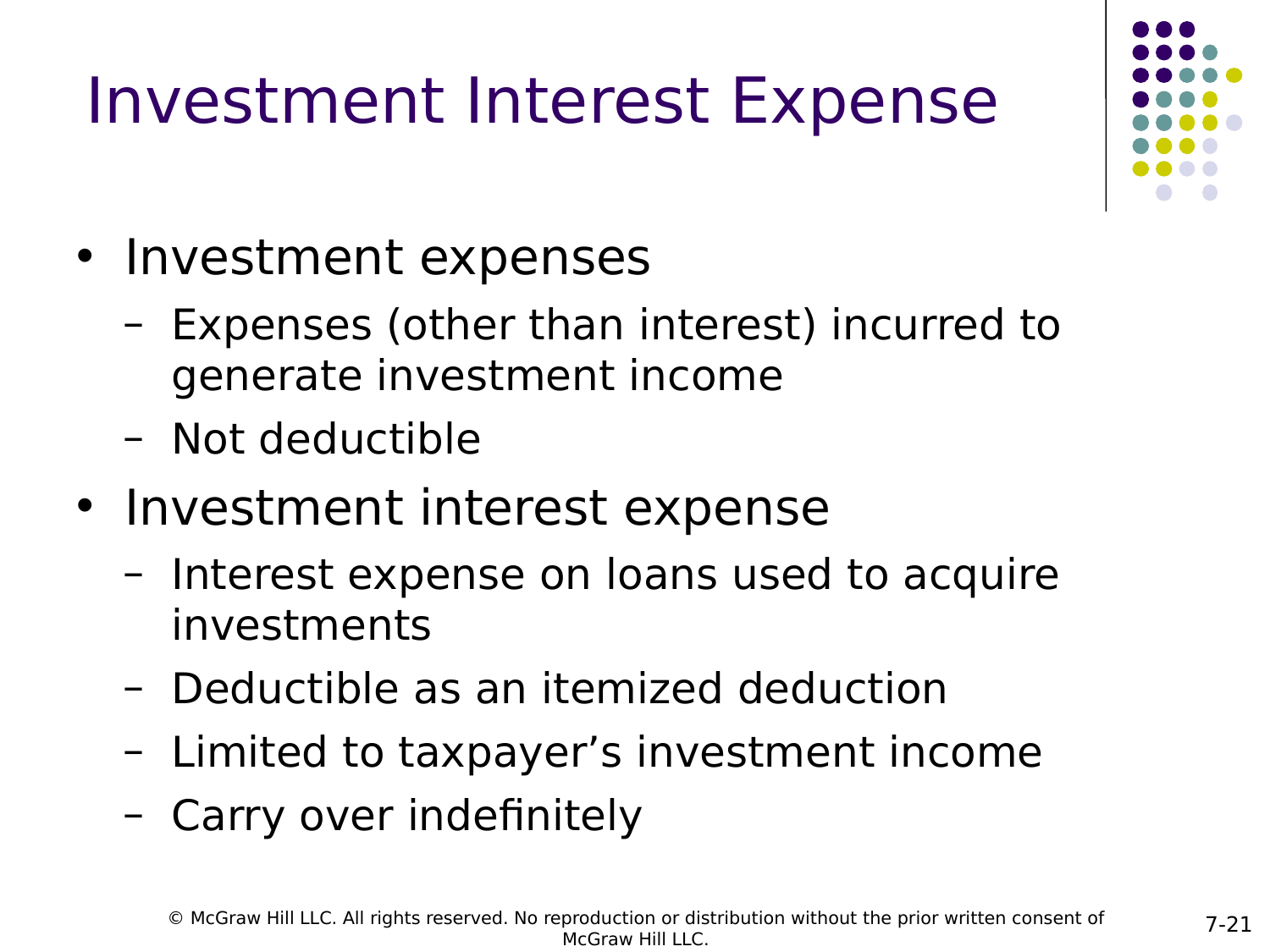

# Investment Interest Expense
Investment expenses
Expenses (other than interest) incurred to generate investment income
Not deductible
Investment interest expense
Interest expense on loans used to acquire investments
Deductible as an itemized deduction
Limited to taxpayer’s investment income
Carry over indefinitely
7-21